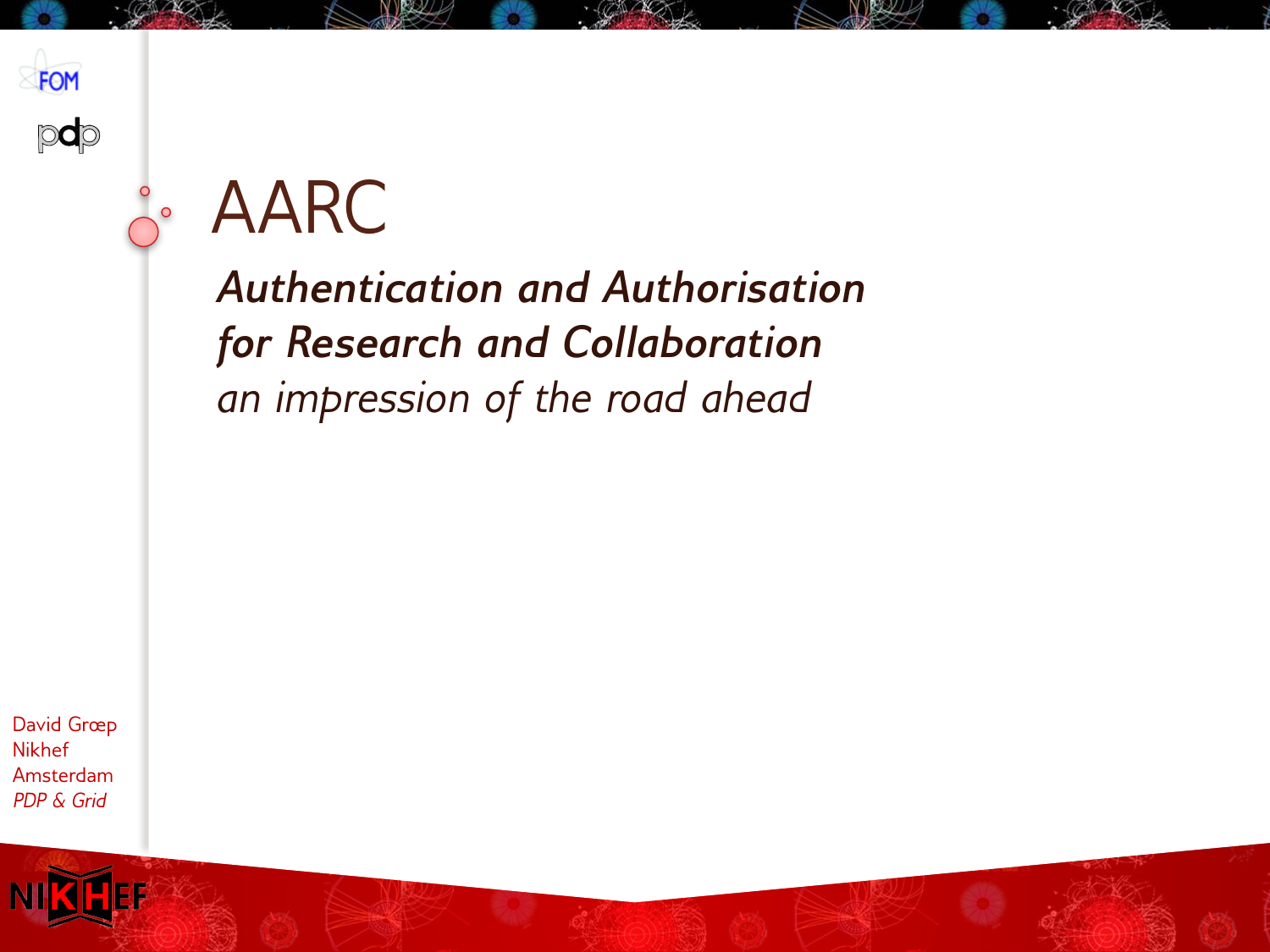

# AARC
Authentication and Authorisation
for Research and Collaboration
an impression of the road ahead